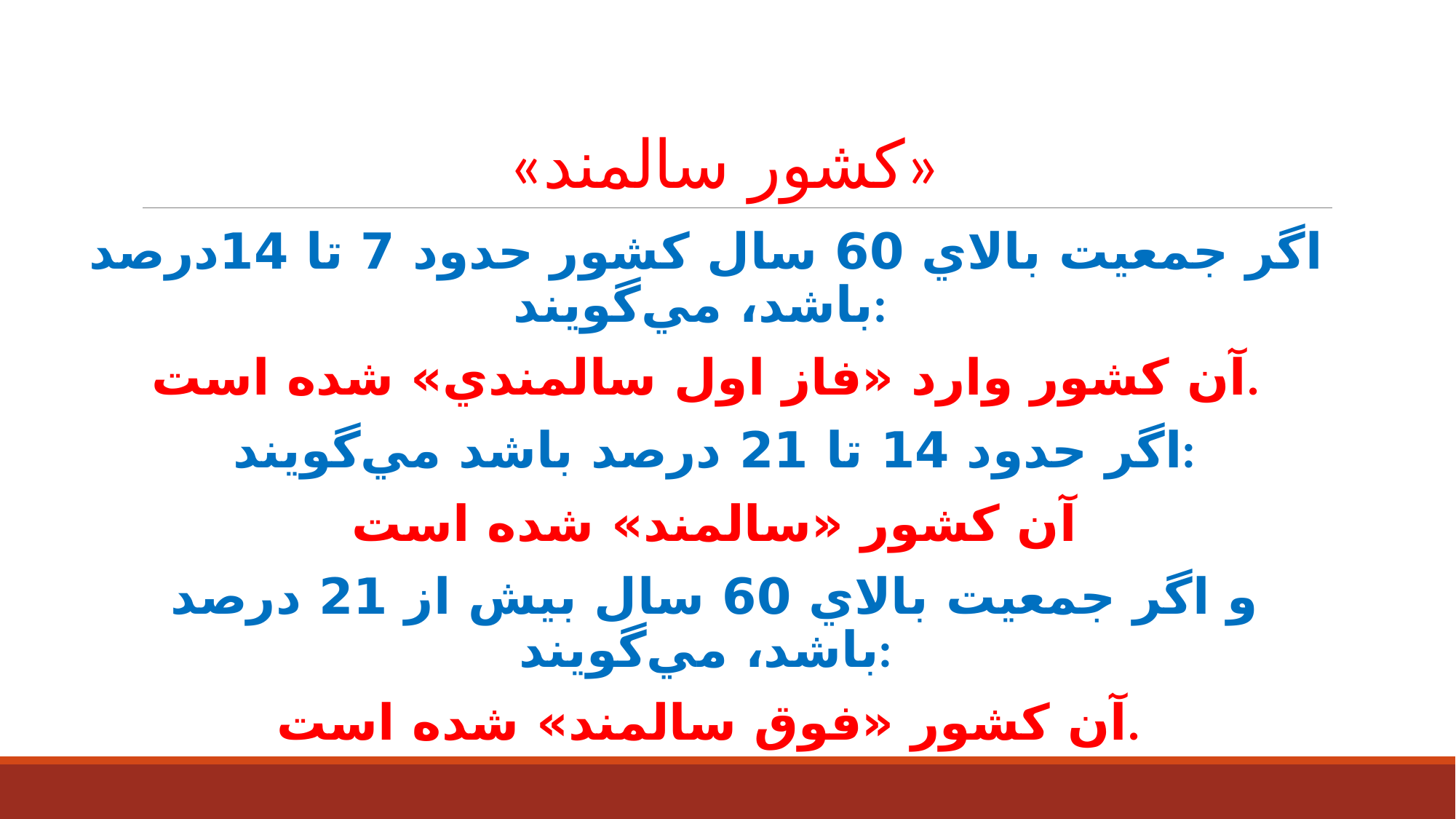

# «كشور سالمند»
اگر جمعيت بالاي 60 سال كشور حدود 7 تا 14درصد باشد، مي‌گويند:
آن كشور وارد «فاز اول سالمندي» شده است.
 اگر حدود 14 تا 21 درصد باشد مي‌گويند:
 آن كشور «سالمند» شده است
 و اگر جمعيت بالاي 60 سال بيش از 21 درصد باشد، مي‌گويند:
 آن كشور «فوق سالمند» شده است.